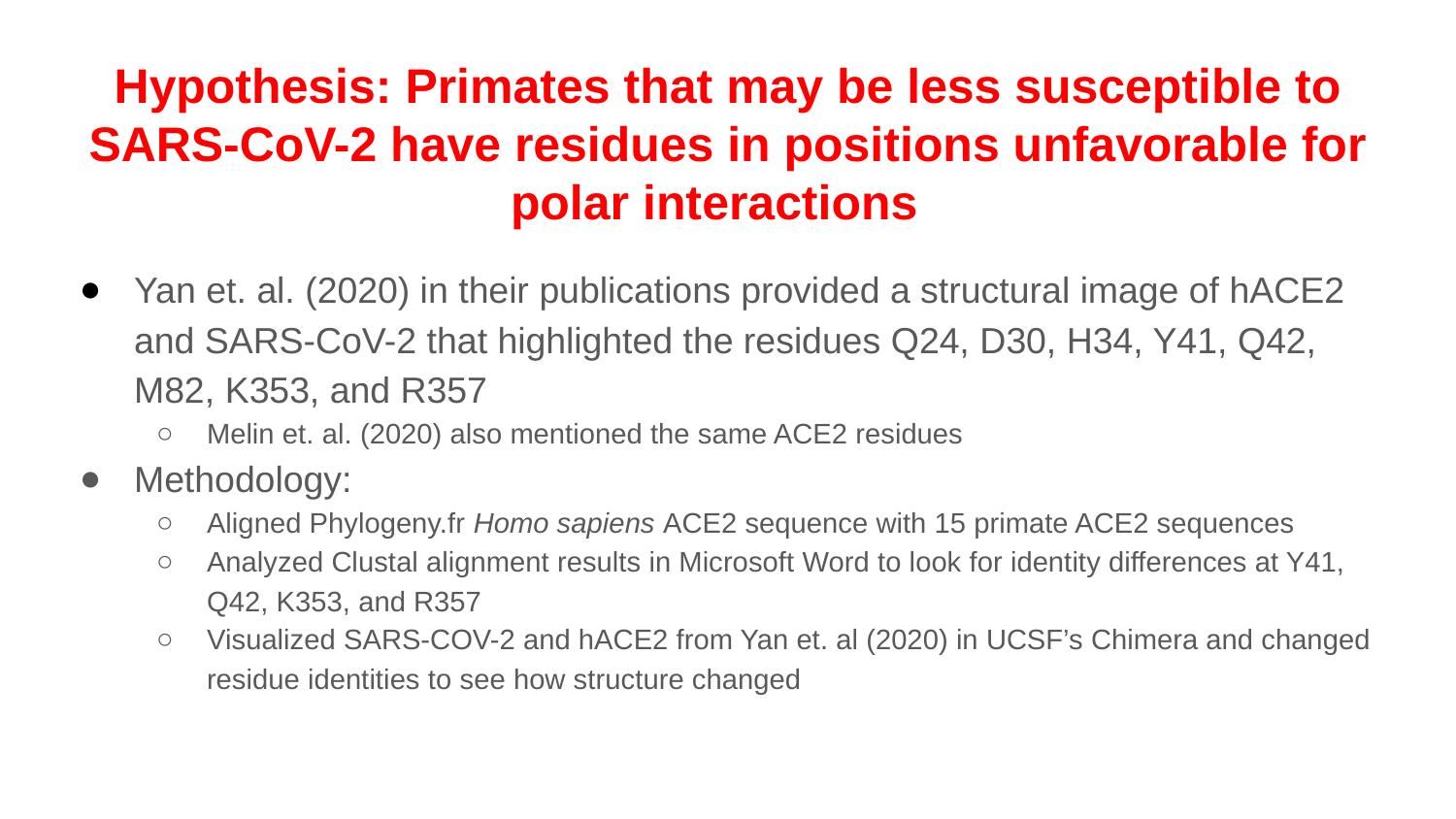

# Hypothesis: Primates that may be less susceptible to SARS-CoV-2 have residues in positions unfavorable for polar interactions
Yan et. al. (2020) in their publications provided a structural image of hACE2 and SARS-CoV-2 that highlighted the residues Q24, D30, H34, Y41, Q42, M82, K353, and R357
Melin et. al. (2020) also mentioned the same ACE2 residues
Methodology:
Aligned Phylogeny.fr Homo sapiens ACE2 sequence with 15 primate ACE2 sequences
Analyzed Clustal alignment results in Microsoft Word to look for identity differences at Y41, Q42, K353, and R357
Visualized SARS-COV-2 and hACE2 from Yan et. al (2020) in UCSF’s Chimera and changed residue identities to see how structure changed